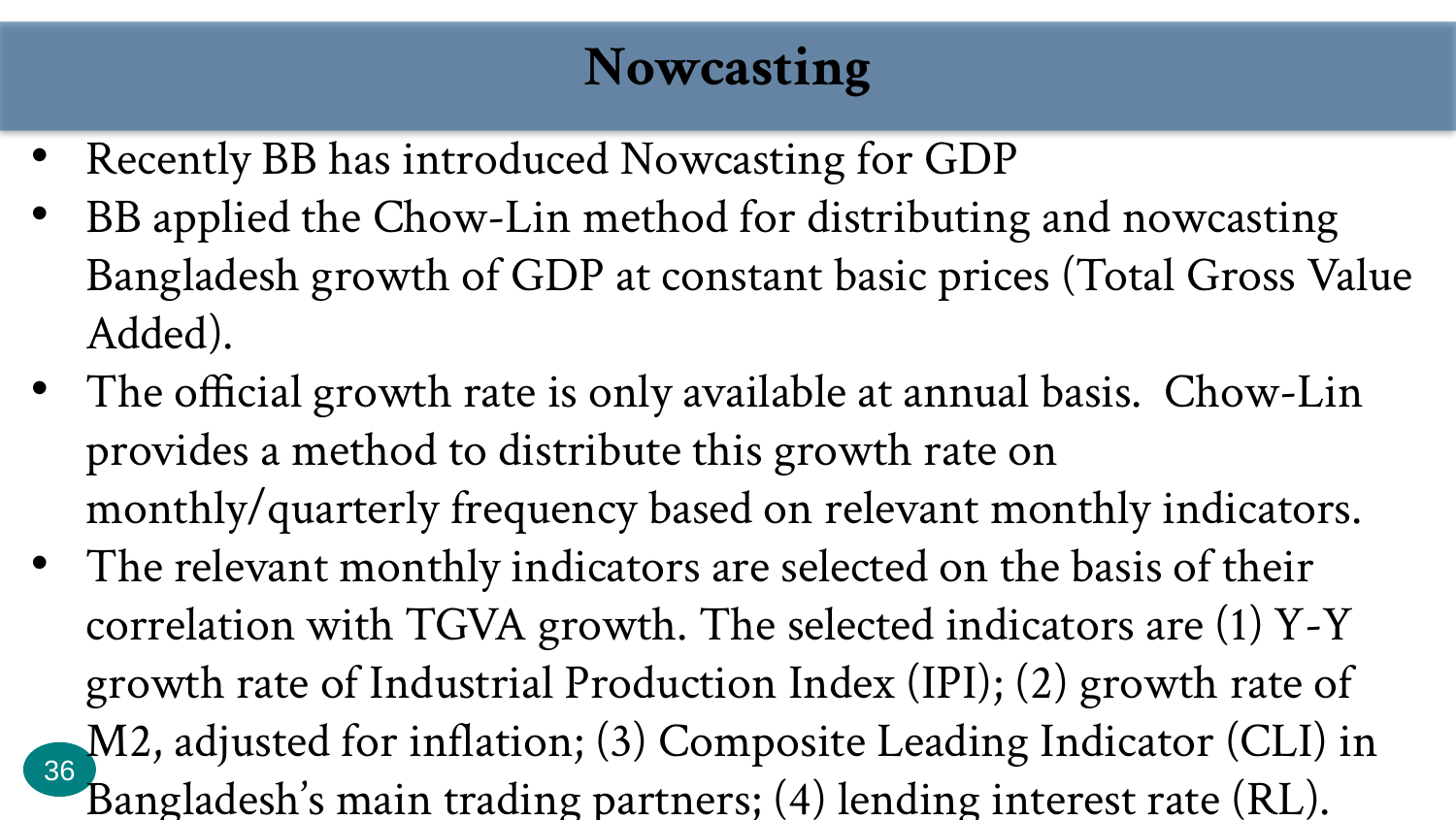

Nowcasting
Recently BB has introduced Nowcasting for GDP
BB applied the Chow-Lin method for distributing and nowcasting Bangladesh growth of GDP at constant basic prices (Total Gross Value Added).
The official growth rate is only available at annual basis.  Chow-Lin provides a method to distribute this growth rate on monthly/quarterly frequency based on relevant monthly indicators.
The relevant monthly indicators are selected on the basis of their correlation with TGVA growth. The selected indicators are (1) Y-Y growth rate of Industrial Production Index (IPI); (2) growth rate of M2, adjusted for inflation; (3) Composite Leading Indicator (CLI) in Bangladesh’s main trading partners; (4) lending interest rate (RL).
36